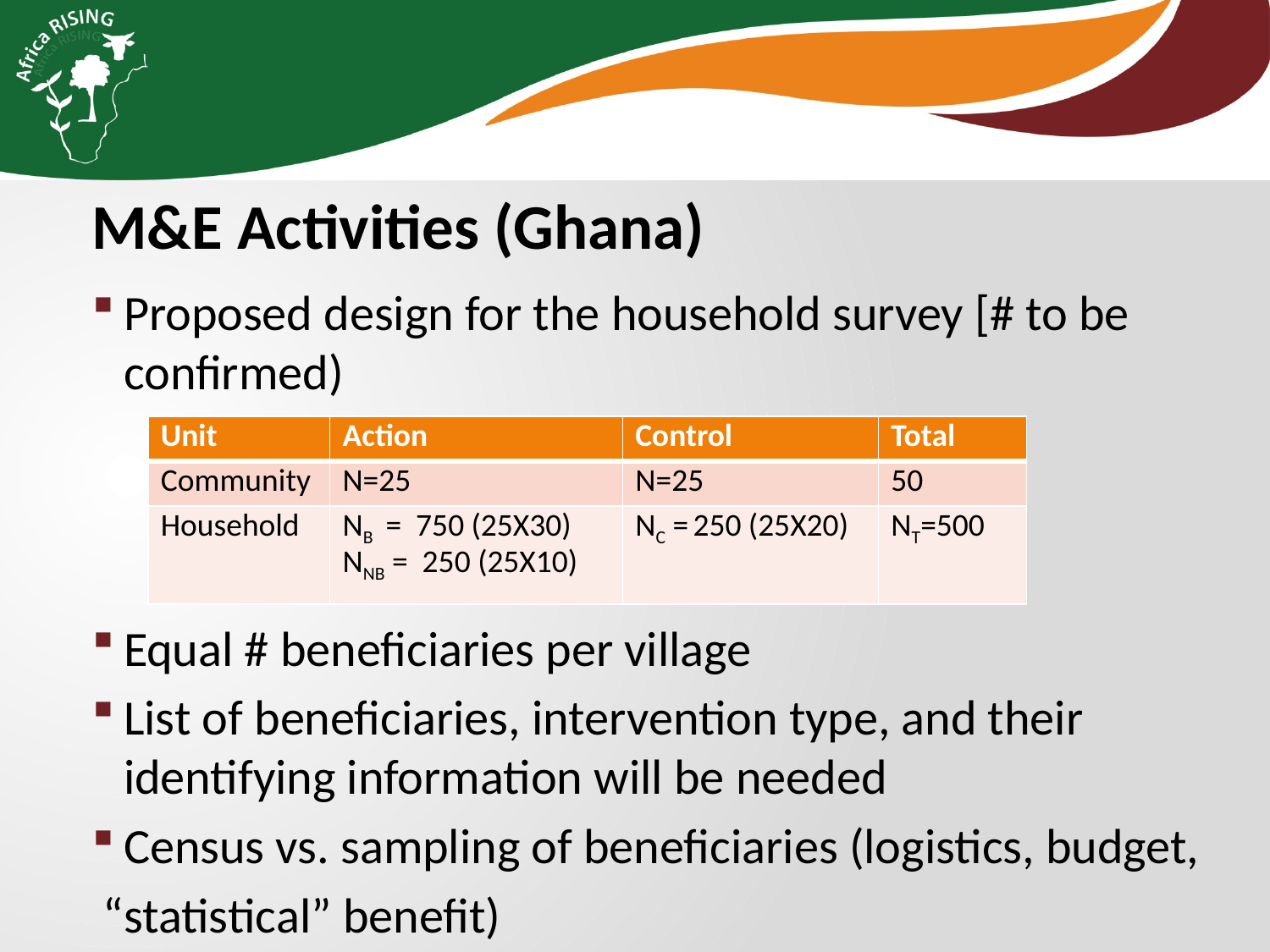

M&E Activities (Ghana)
Proposed design for the household survey [# to be confirmed)

Equal # beneficiaries per village
List of beneficiaries, intervention type, and their identifying information will be needed
Census vs. sampling of beneficiaries (logistics, budget,
 “statistical” benefit)

| Unit | Action | Control | Total |
| --- | --- | --- | --- |
| Community | N=25 | N=25 | 50 |
| Household | NB = 750 (25X30) NNB = 250 (25X10) | NC = 250 (25X20) | NT=500 |